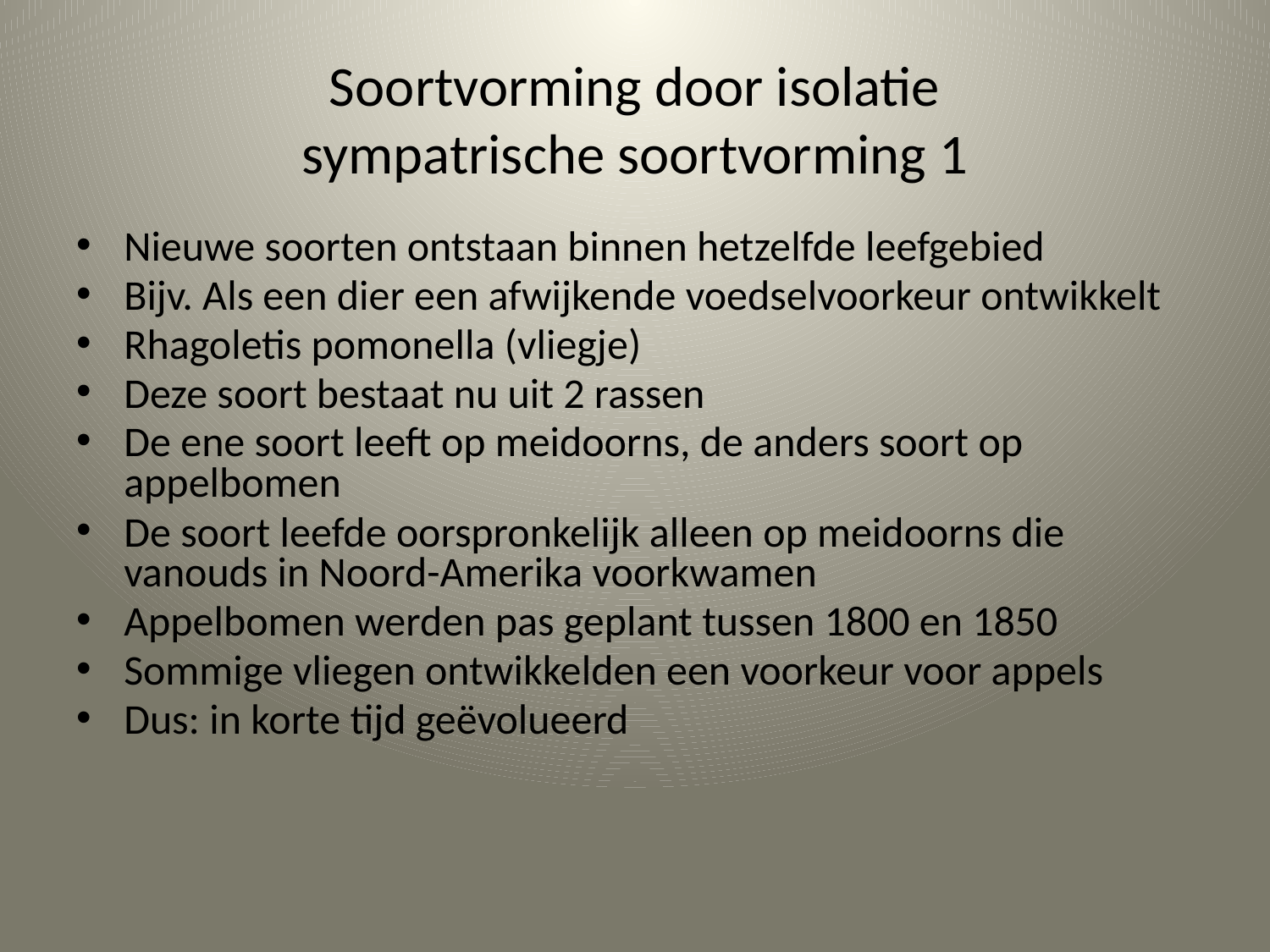

# Soortvorming door isolatie sympatrische soortvorming 1
Nieuwe soorten ontstaan binnen hetzelfde leefgebied
Bijv. Als een dier een afwijkende voedselvoorkeur ontwikkelt
Rhagoletis pomonella (vliegje)
Deze soort bestaat nu uit 2 rassen
De ene soort leeft op meidoorns, de anders soort op appelbomen
De soort leefde oorspronkelijk alleen op meidoorns die vanouds in Noord-Amerika voorkwamen
Appelbomen werden pas geplant tussen 1800 en 1850
Sommige vliegen ontwikkelden een voorkeur voor appels
Dus: in korte tijd geëvolueerd